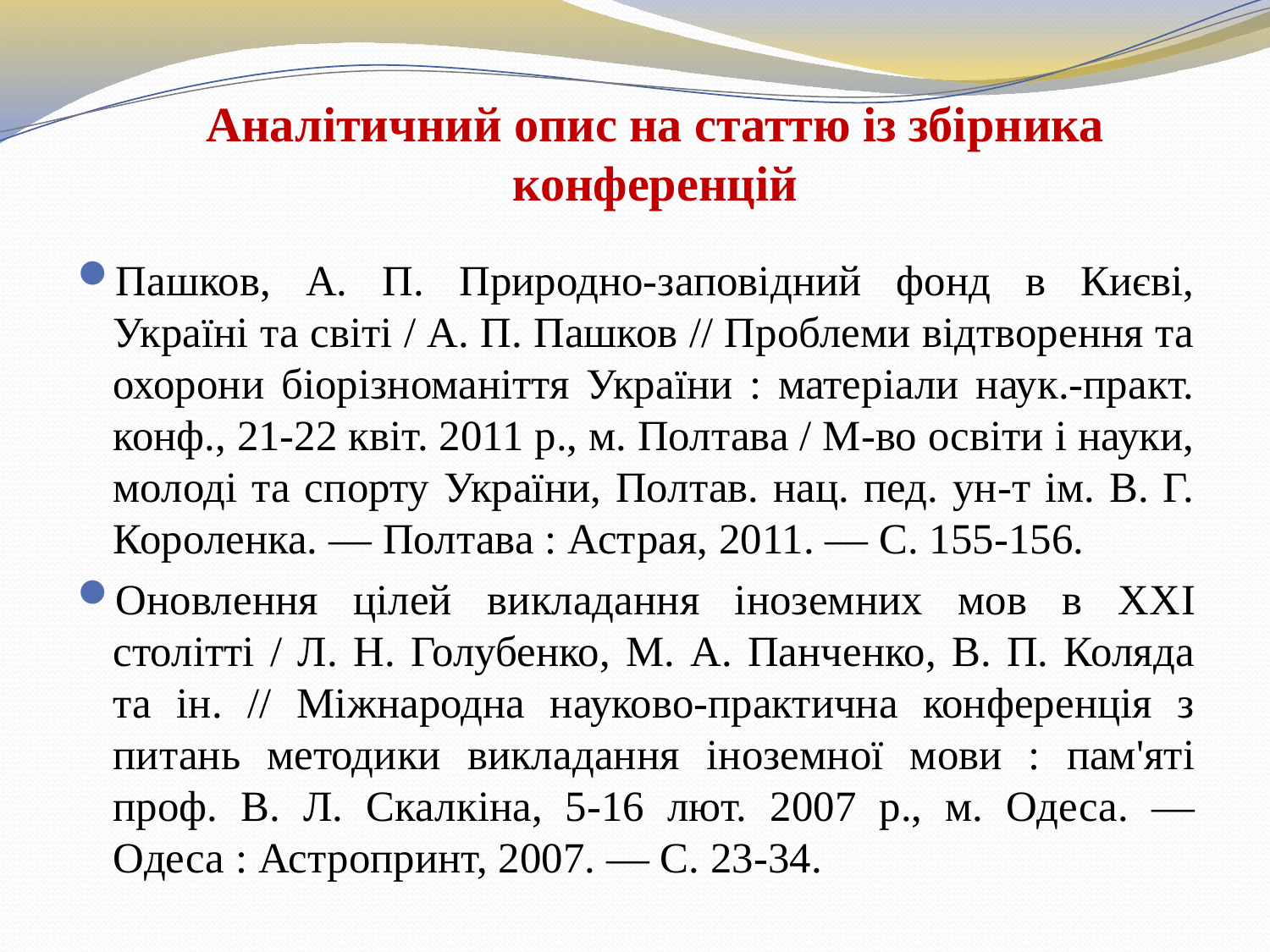

Аналітичний опис на статтю із збірника конференцій
Пашков, А. П. Природно-заповідний фонд в Києві, Україні та світі / А. П. Пашков // Проблеми відтворення та охорони біорізноманіття України : матеріали наук.-практ. конф., 21-22 квіт. 2011 р., м. Полтава / М-во освіти і науки, молоді та спорту України, Полтав. нац. пед. ун-т ім. В. Г. Короленка. — Полтава : Астрая, 2011. — С. 155-156.
Оновлення цілей викладання іноземних мов в ХХI столітті / Л. Н. Голубенко, М. А. Панченко, В. П. Коляда та ін. // Мiжнародна науково-практична конференція з питань методики викладання iноземної мови : пам'ятi проф. В. Л. Скалкiна, 5-16 лют. 2007 р., м. Одеса. — Одеса : Астропринт, 2007. — С. 23-34.